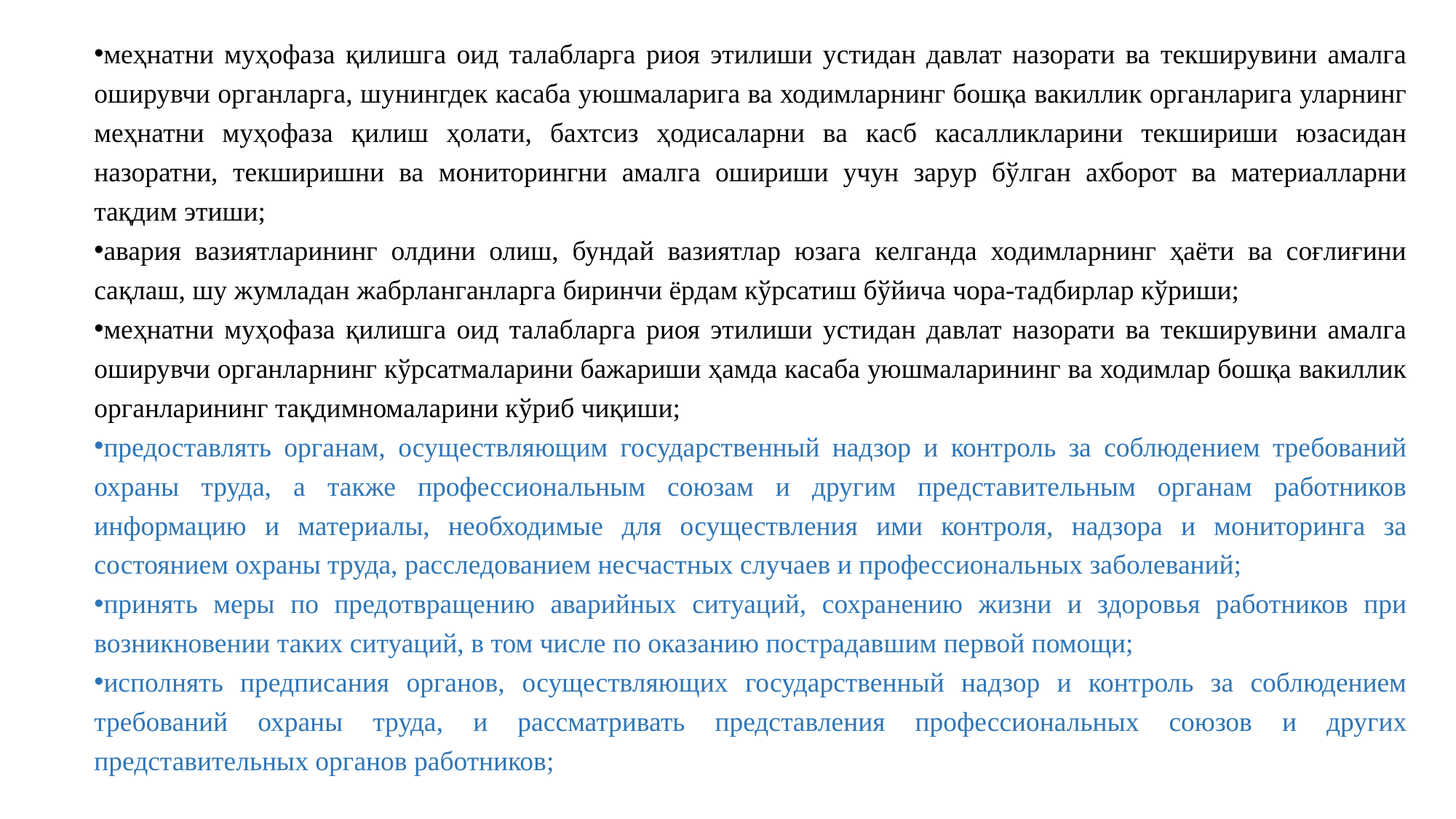

меҳнатни муҳофаза қилишга оид талабларга риоя этилиши устидан давлат назорати ва текширувини амалга оширувчи органларга, шунингдек касаба уюшмаларига ва ходимларнинг бошқа вакиллик органларига уларнинг меҳнатни муҳофаза қилиш ҳолати, бахтсиз ҳодисаларни ва касб касалликларини текшириши юзасидан назоратни, текширишни ва мониторингни амалга ошириши учун зарур бўлган ахборот ва материалларни тақдим этиши;
авария вазиятларининг олдини олиш, бундай вазиятлар юзага келганда ходимларнинг ҳаёти ва соғлиғини сақлаш, шу жумладан жабрланганларга биринчи ёрдам кўрсатиш бўйича чора-тадбирлар кўриши;
меҳнатни муҳофаза қилишга оид талабларга риоя этилиши устидан давлат назорати ва текширувини амалга оширувчи органларнинг кўрсатмаларини бажариши ҳамда касаба уюшмаларининг ва ходимлар бошқа вакиллик органларининг тақдимномаларини кўриб чиқиши;
предоставлять органам, осуществляющим государственный надзор и контроль за соблюдением требований охраны труда, а также профессиональным союзам и другим представительным органам работников информацию и материалы, необходимые для осуществления ими контроля, надзора и мониторинга за состоянием охраны труда, расследованием несчастных случаев и профессиональных заболеваний;
принять меры по предотвращению аварийных ситуаций, сохранению жизни и здоровья работников при возникновении таких ситуаций, в том числе по оказанию пострадавшим первой помощи;
исполнять предписания органов, осуществляющих государственный надзор и контроль за соблюдением требований охраны труда, и рассматривать представления профессиональных союзов и других представительных органов работников;